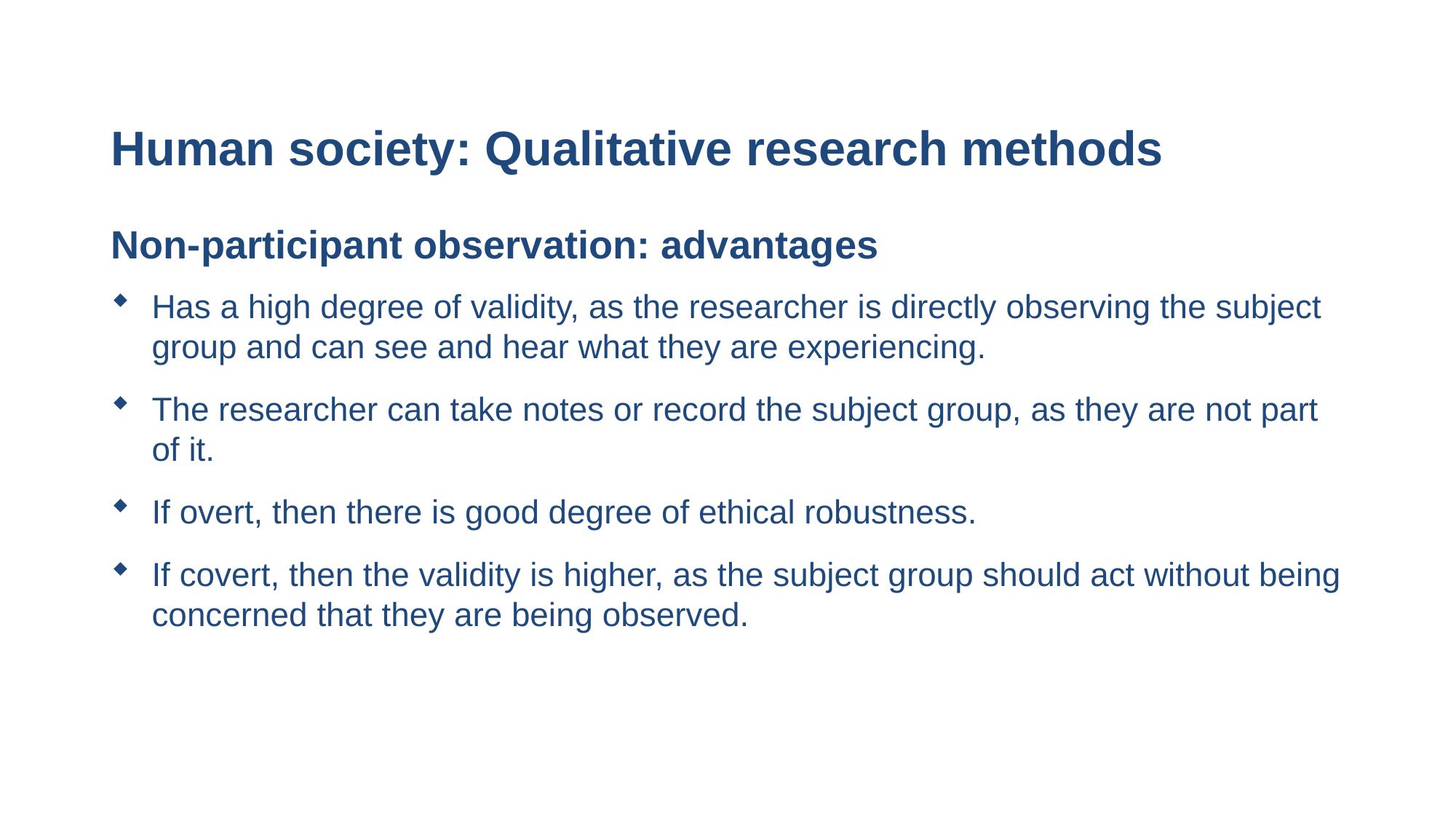

# Human society: Qualitative research methods
Non-participant observation: advantages
Has a high degree of validity, as the researcher is directly observing the subject group and can see and hear what they are experiencing.
The researcher can take notes or record the subject group, as they are not part of it.
If overt, then there is good degree of ethical robustness.
If covert, then the validity is higher, as the subject group should act without being concerned that they are being observed.